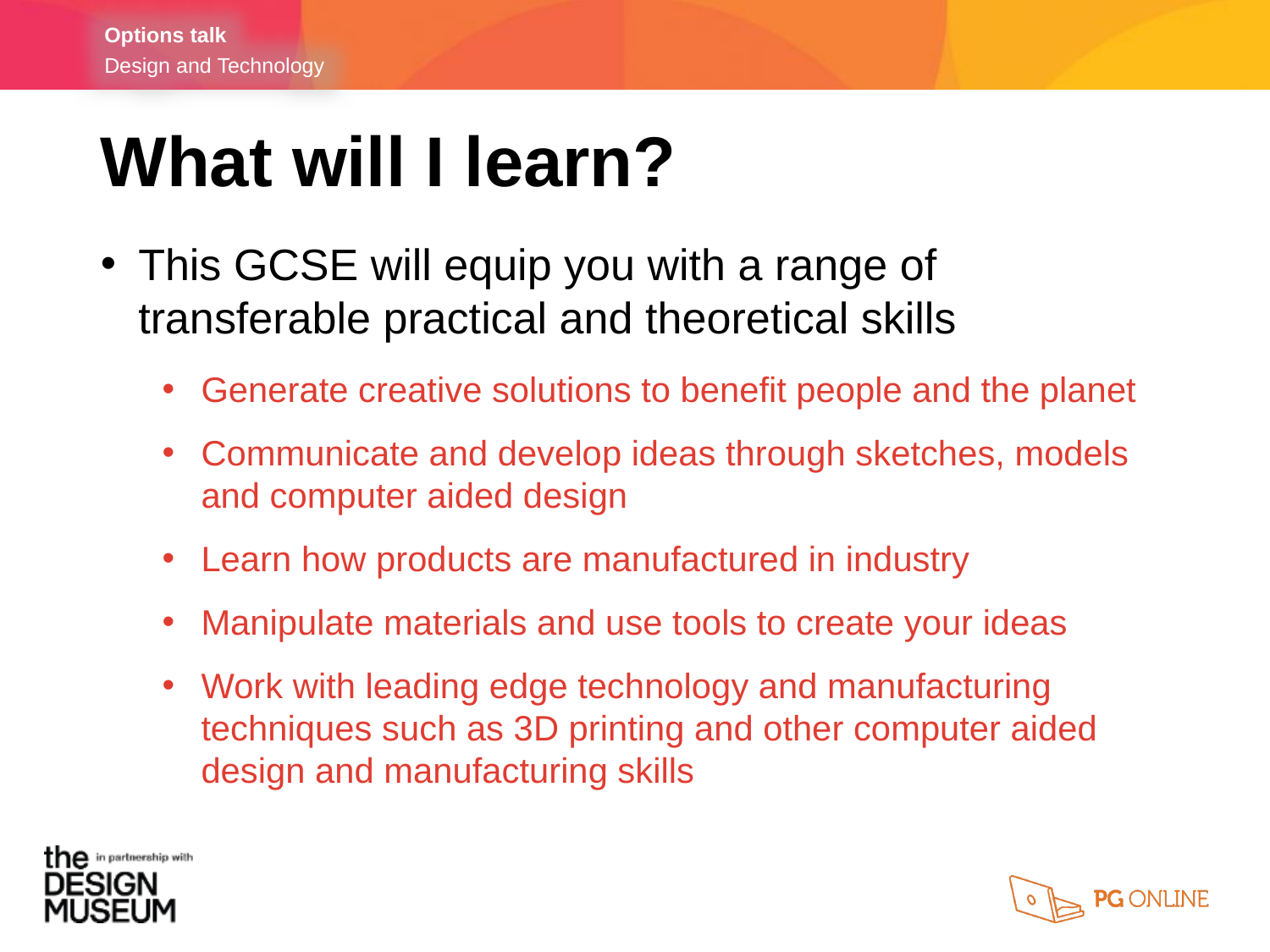

What will I learn?
This GCSE will equip you with a range of transferable practical and theoretical skills
Generate creative solutions to benefit people and the planet
Communicate and develop ideas through sketches, models and computer aided design
Learn how products are manufactured in industry
Manipulate materials and use tools to create your ideas
Work with leading edge technology and manufacturing techniques such as 3D printing and other computer aided design and manufacturing skills